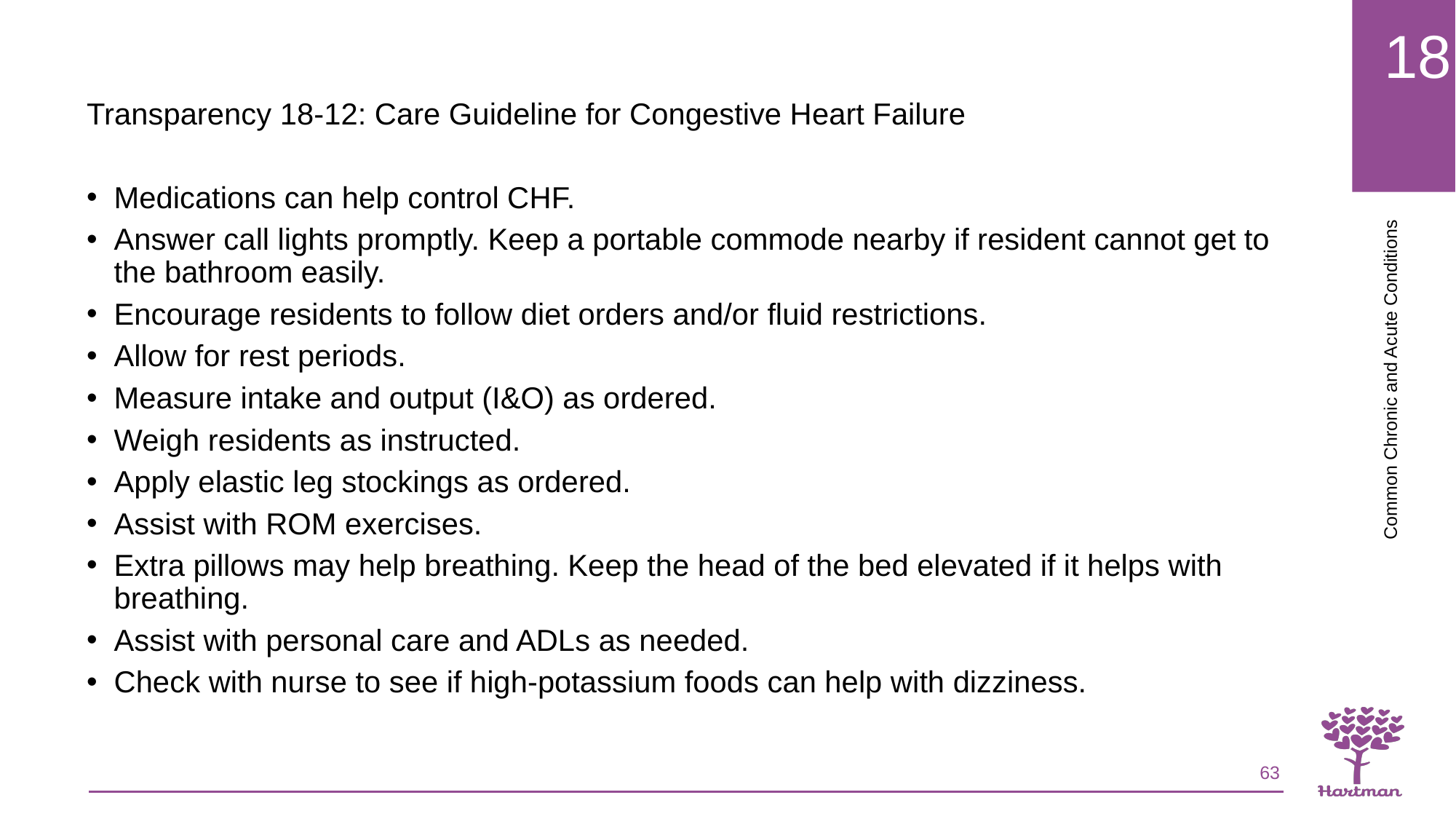

Transparency 18-12: Care Guideline for Congestive Heart Failure

Medications can help control CHF.
Answer call lights promptly. Keep a portable commode nearby if resident cannot get to the bathroom easily.
Encourage residents to follow diet orders and/or fluid restrictions.
Allow for rest periods.
Measure intake and output (I&O) as ordered.
Weigh residents as instructed.
Apply elastic leg stockings as ordered.
Assist with ROM exercises.
Extra pillows may help breathing. Keep the head of the bed elevated if it helps with breathing.
Assist with personal care and ADLs as needed.
Check with nurse to see if high-potassium foods can help with dizziness.

63